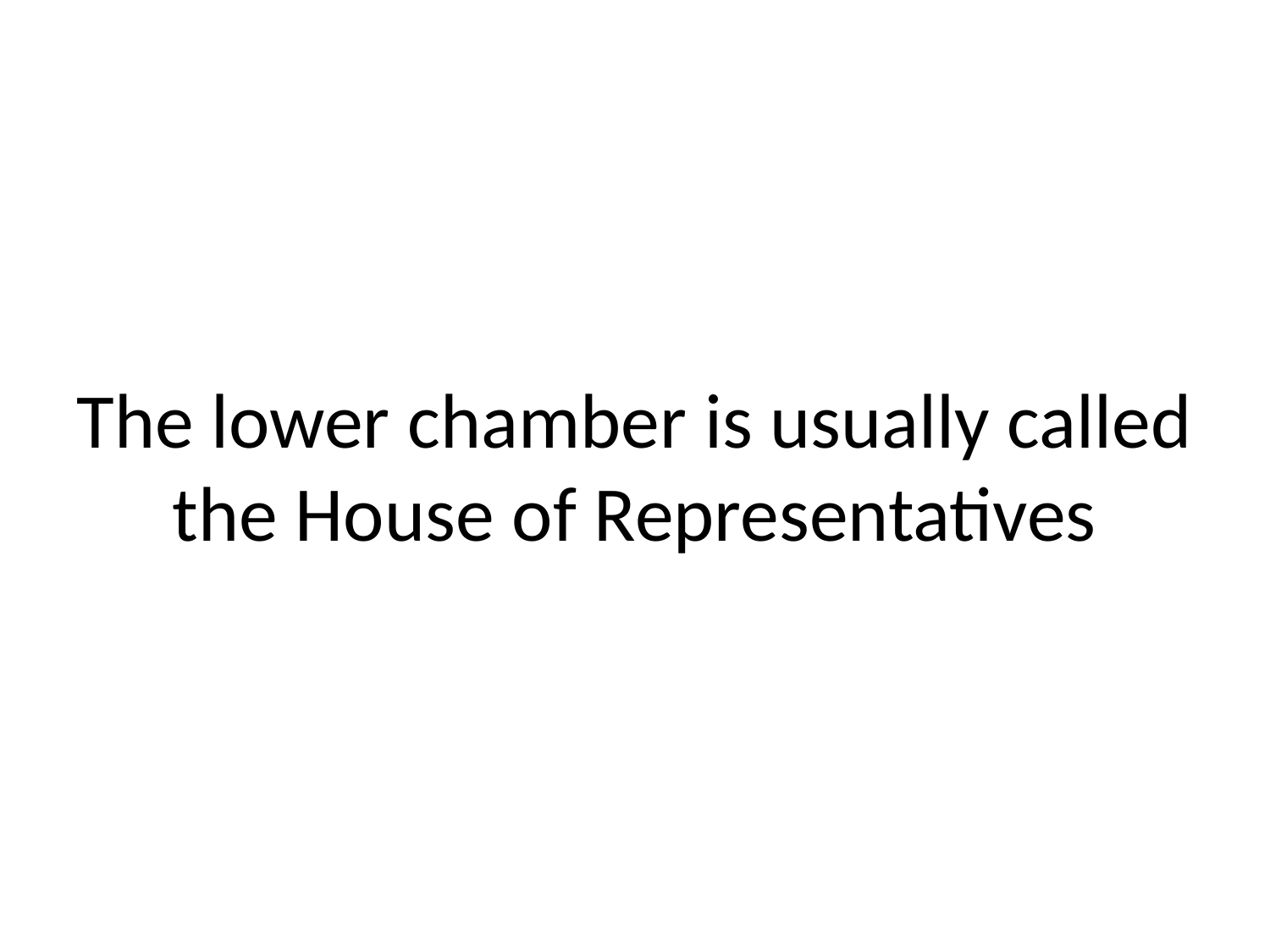

# The lower chamber is usually called the House of Representatives